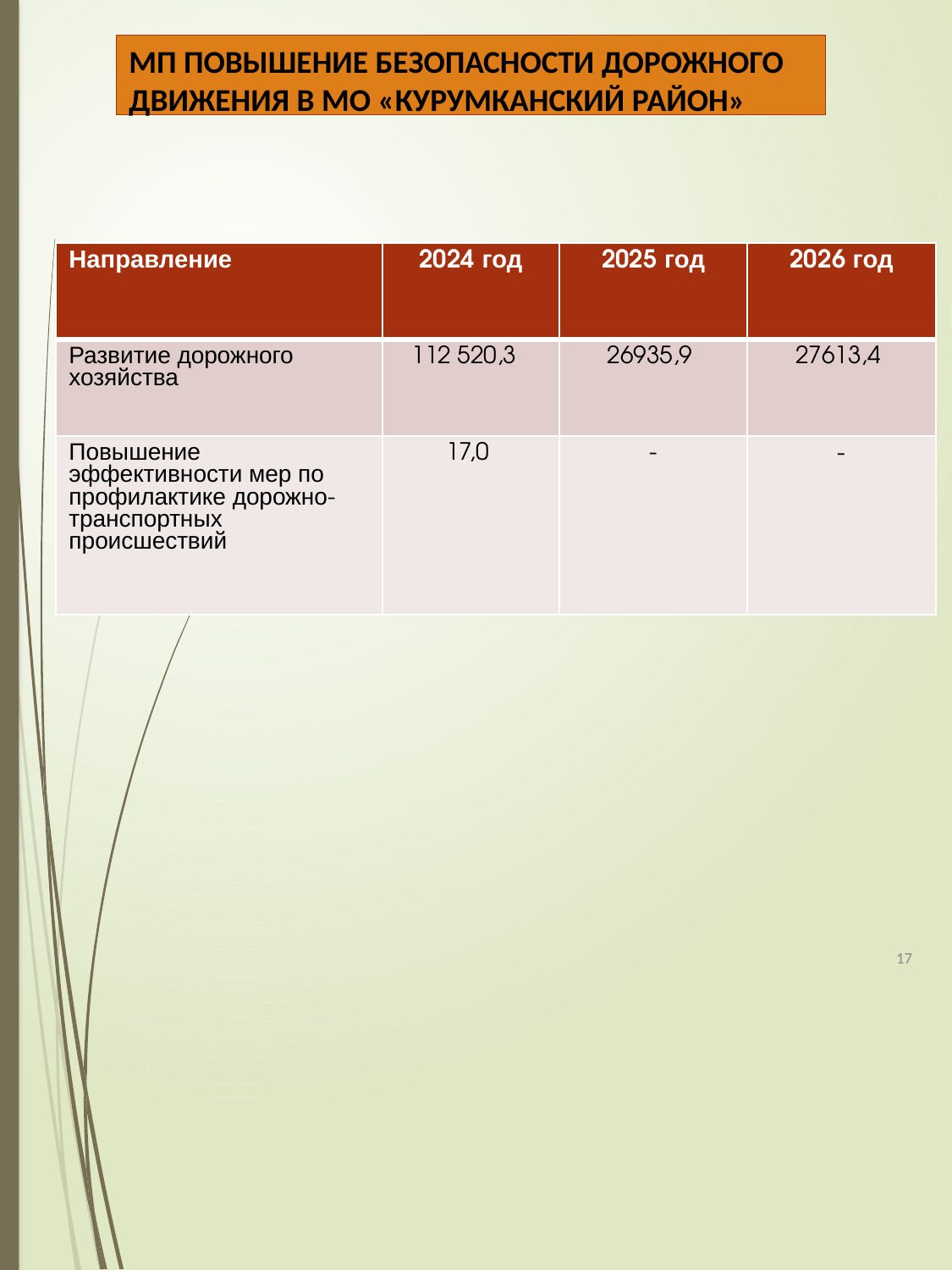

# МП Повышение безопасности дорожного движения в МО «Курумканский район»
| Направление | 2024 год | 2025 год | 2026 год |
| --- | --- | --- | --- |
| Развитие дорожного хозяйства | 112 520,3 | 26935,9 | 27613,4 |
| Повышение эффективности мер по профилактике дорожно-транспортных происшествий | 17,0 | - | - |
17